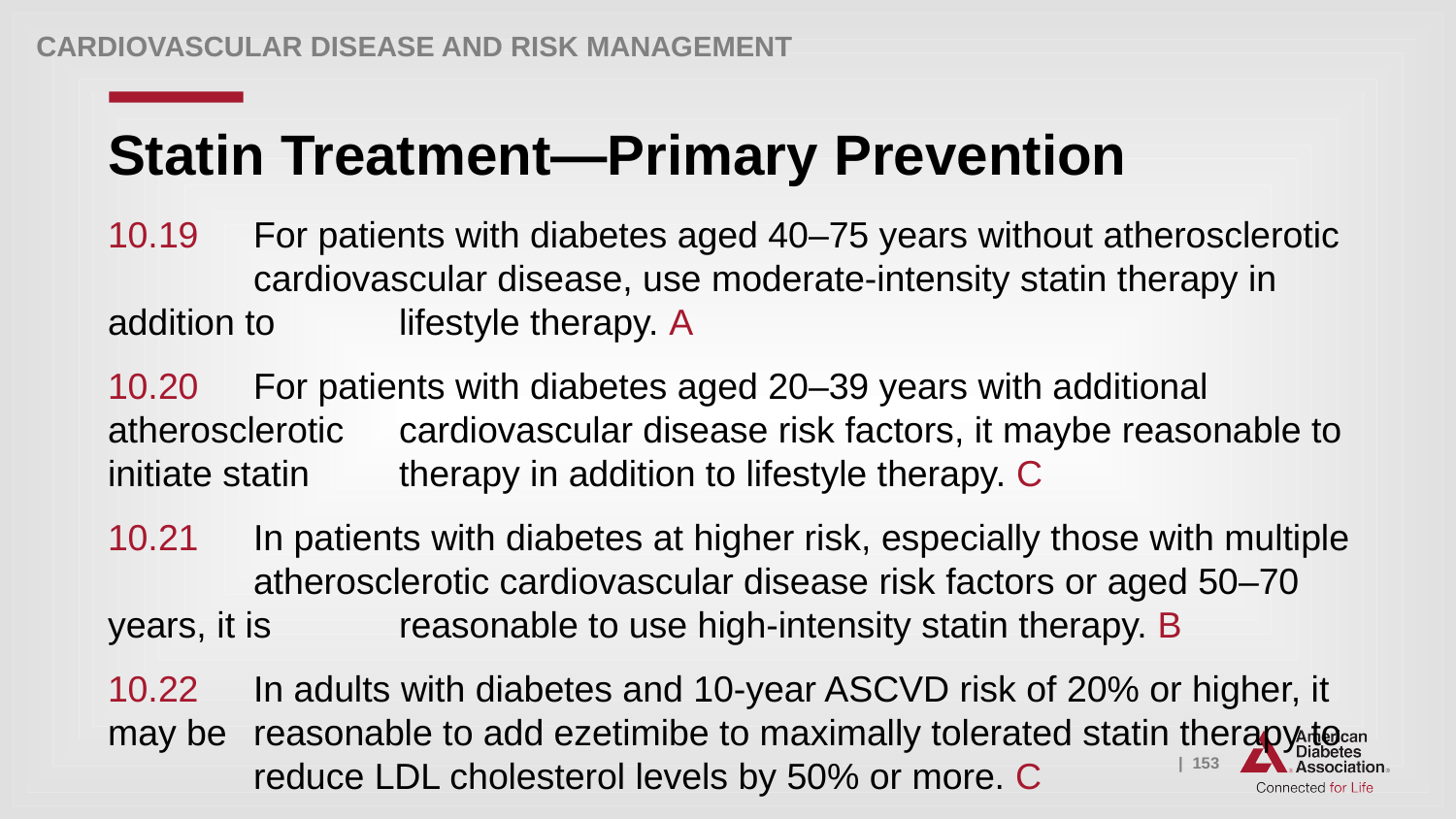

Cardiovascular Disease and Risk Management
# Statin Treatment—Primary Prevention
10.19 	For patients with diabetes aged 40–75 years without atherosclerotic 	cardiovascular disease, use moderate-intensity statin therapy in addition to 	lifestyle therapy. A
10.20 	For patients with diabetes aged 20–39 years with additional atherosclerotic 	cardiovascular disease risk factors, it maybe reasonable to initiate statin 	therapy in addition to lifestyle therapy. C
10.21 	In patients with diabetes at higher risk, especially those with multiple 	atherosclerotic cardiovascular disease risk factors or aged 50–70 years, it is 	reasonable to use high-intensity statin therapy. B
10.22 	In adults with diabetes and 10-year ASCVD risk of 20% or higher, it may be 	reasonable to add ezetimibe to maximally tolerated statin therapy to 	reduce LDL cholesterol levels by 50% or more. C